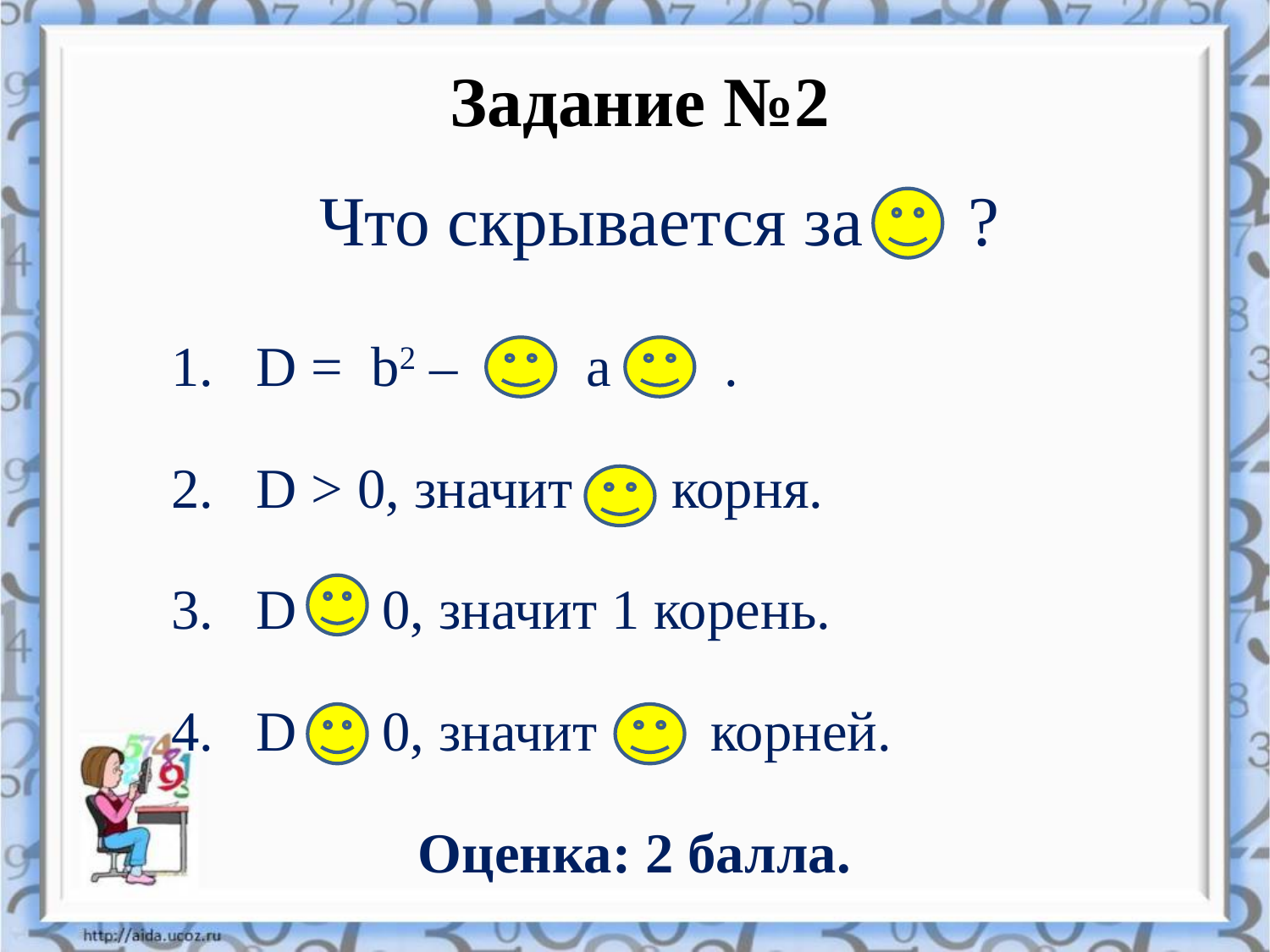

Задание №2
Что скрывается за      ?

D =  b2 –         a        .

2.   D > 0, значит       корня.

3.   D      0, значит 1 корень.

4.   D      0, значит        корней.

Оценка: 2 балла.